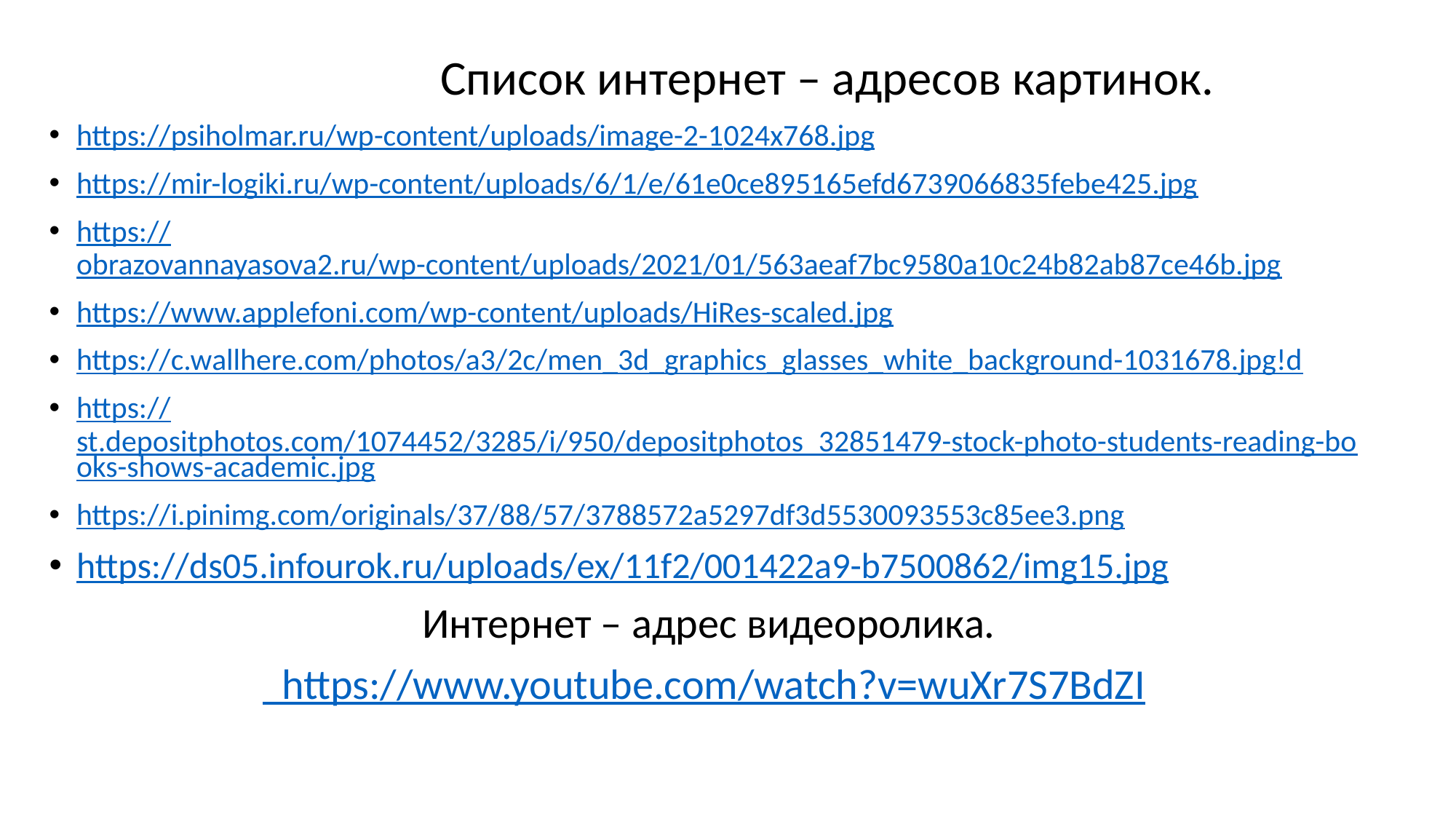

# Список интернет – адресов картинок.
https://psiholmar.ru/wp-content/uploads/image-2-1024x768.jpg
https://mir-logiki.ru/wp-content/uploads/6/1/e/61e0ce895165efd6739066835febe425.jpg
https://obrazovannayasova2.ru/wp-content/uploads/2021/01/563aeaf7bc9580a10c24b82ab87ce46b.jpg
https://www.applefoni.com/wp-content/uploads/HiRes-scaled.jpg
https://c.wallhere.com/photos/a3/2c/men_3d_graphics_glasses_white_background-1031678.jpg!d
https://st.depositphotos.com/1074452/3285/i/950/depositphotos_32851479-stock-photo-students-reading-books-shows-academic.jpg
https://i.pinimg.com/originals/37/88/57/3788572a5297df3d5530093553c85ee3.png
https://ds05.infourok.ru/uploads/ex/11f2/001422a9-b7500862/img15.jpg
 Интернет – адрес видеоролика.
  https://www.youtube.com/watch?v=wuXr7S7BdZI